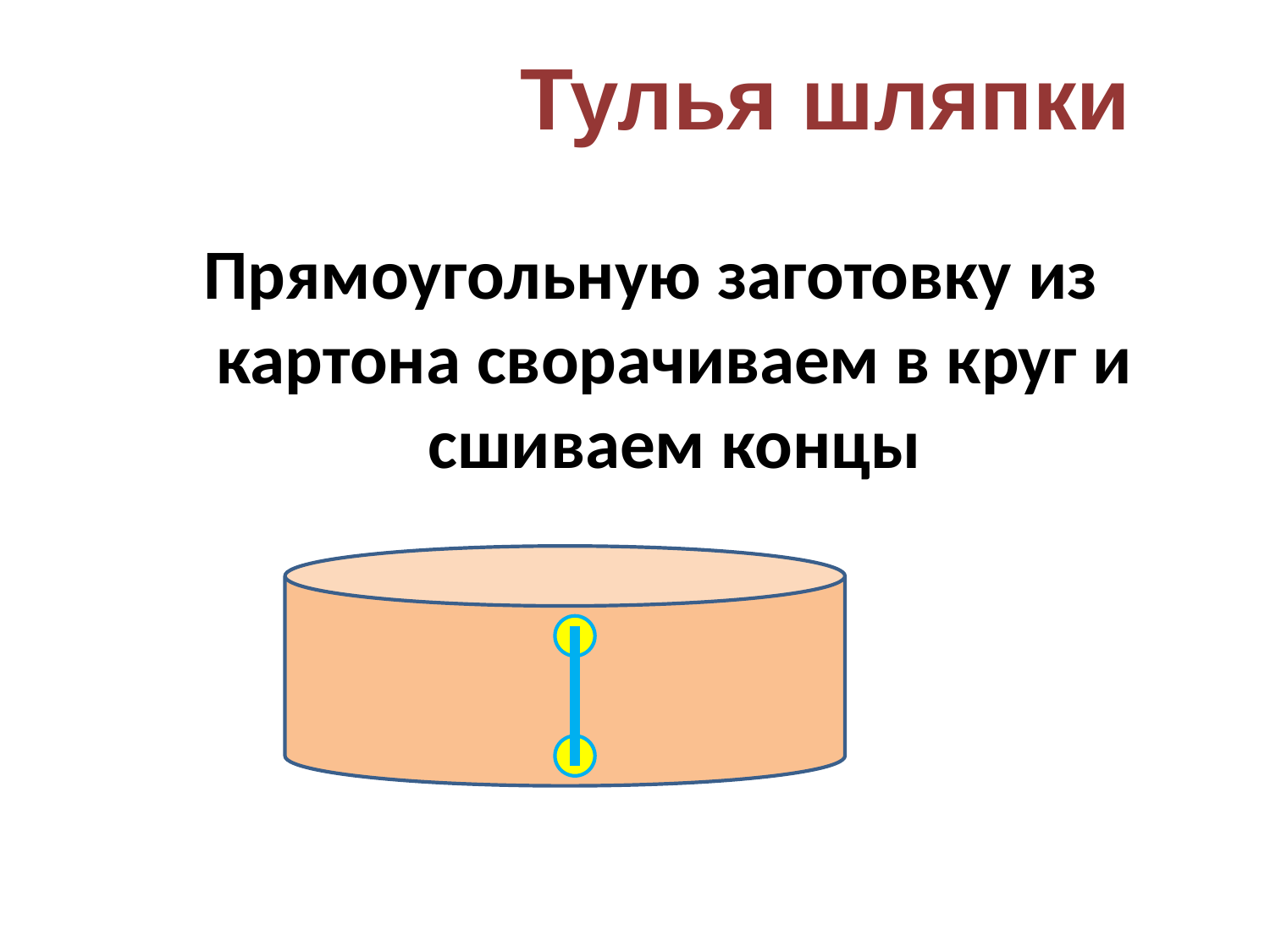

# Тулья шляпки
Прямоугольную заготовку из картона сворачиваем в круг и сшиваем концы